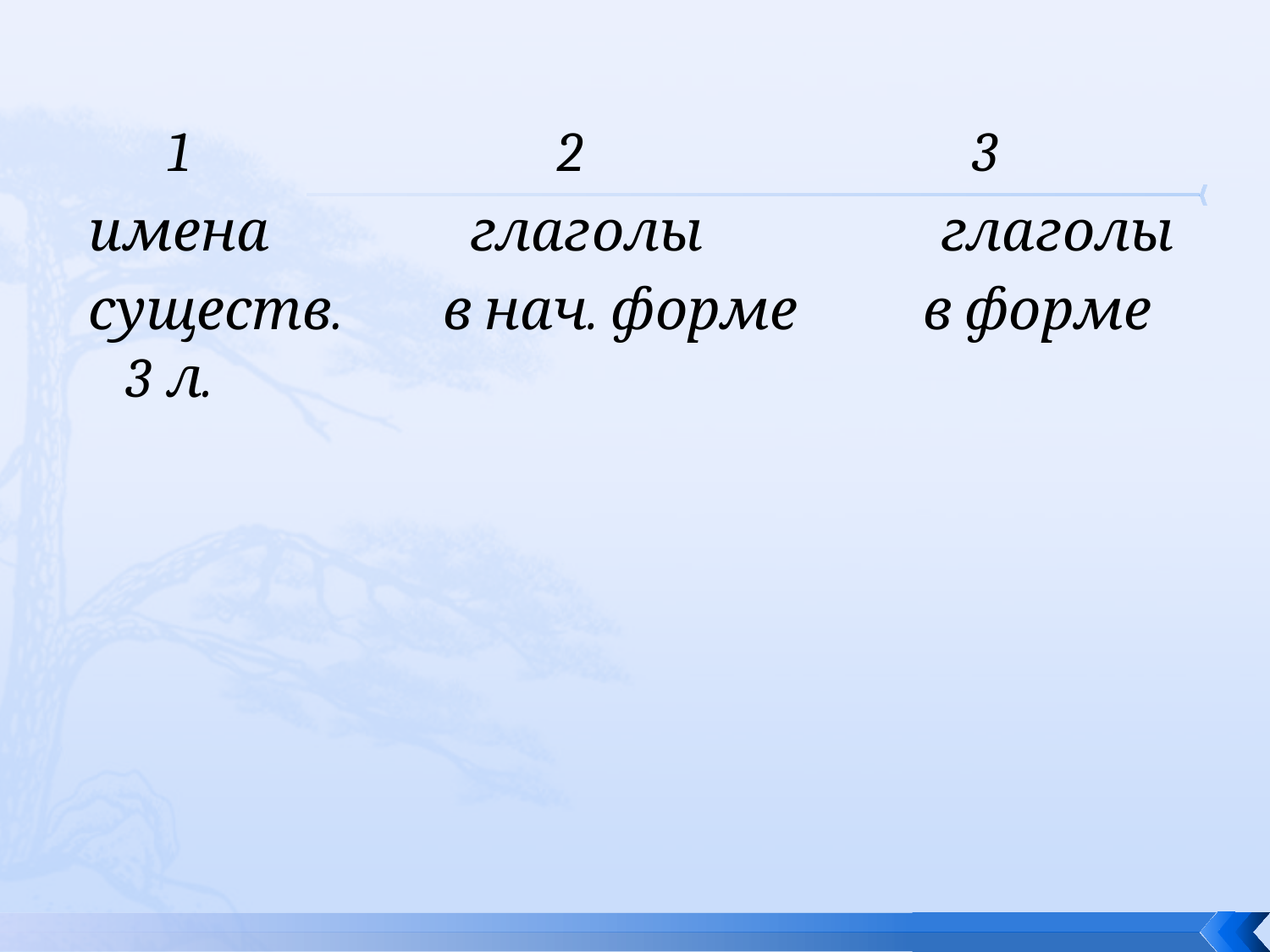

1                             2                               3
 имена                глаголы                   глаголы
 существ.        в нач. форме          в форме 3 л.